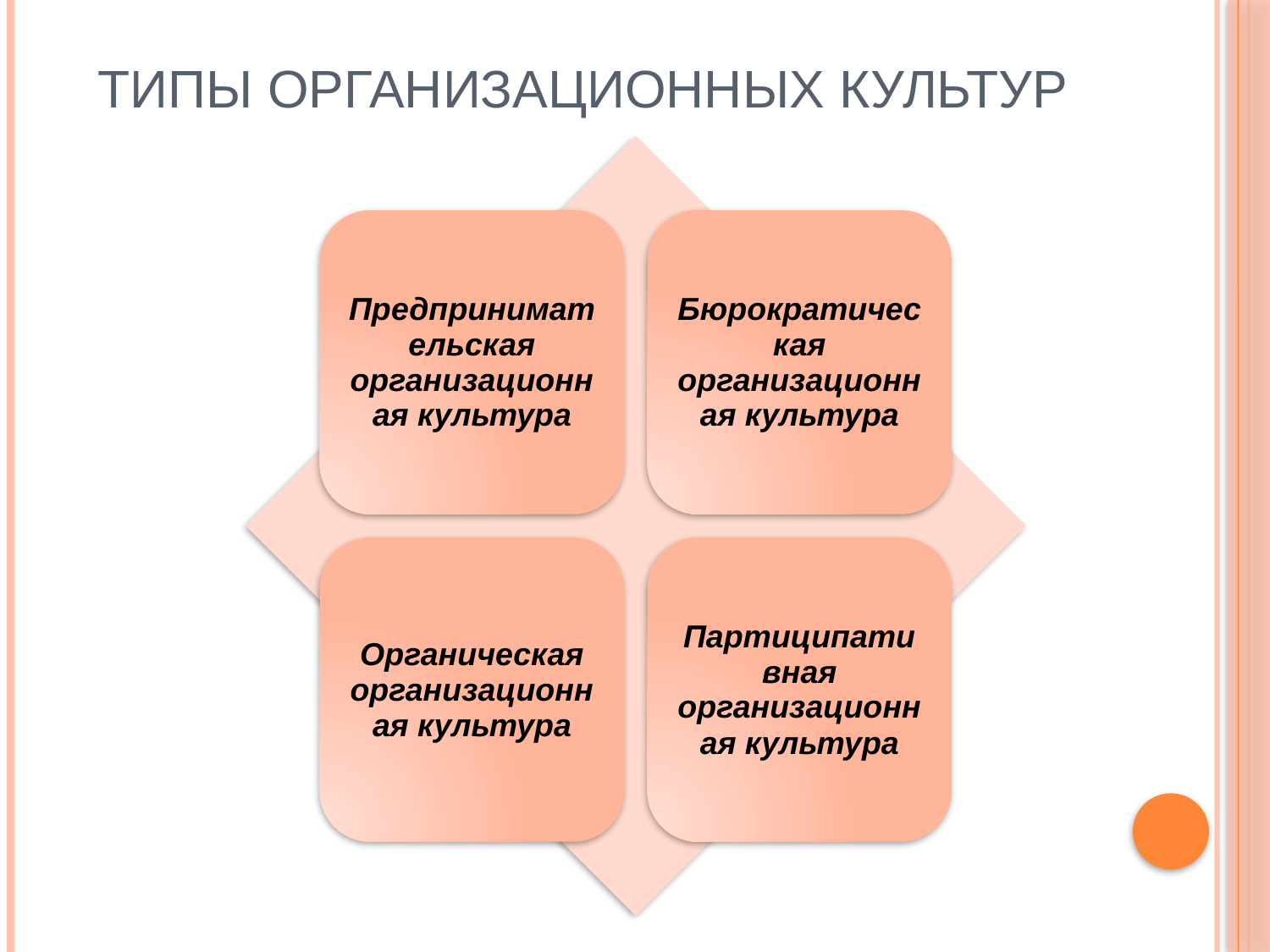

# Типы организационных культур
Предпринимательская организационная культура
Бюрократическая организационная культура
Органическая организационная культура
Партиципативная организационная культура